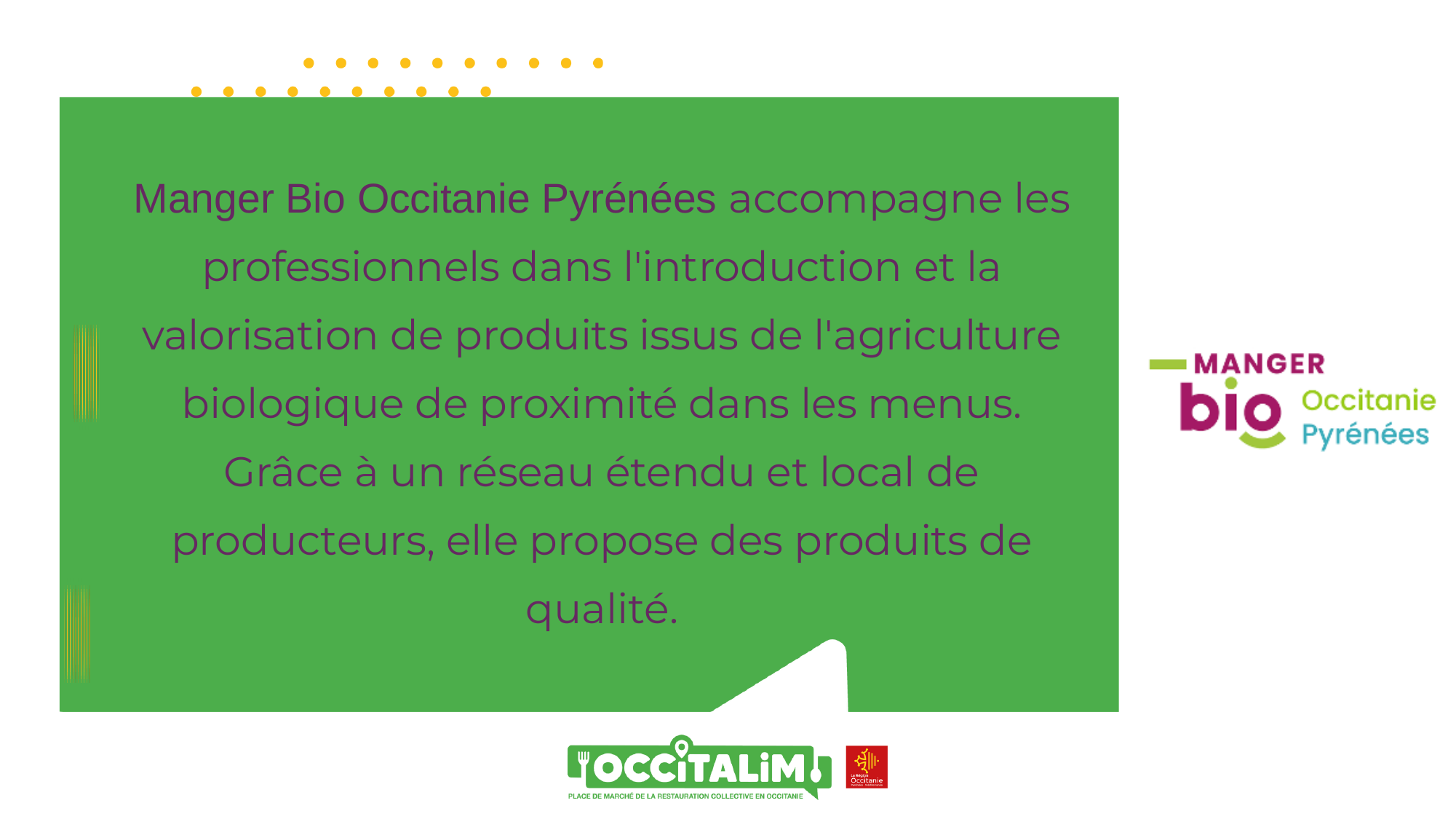

Manger Bio Occitanie Pyrénées accompagne les professionnels dans l'introduction et la valorisation de produits issus de l'agriculture biologique de proximité dans les menus.
Grâce à un réseau étendu et local de producteurs, elle propose des produits de qualité.